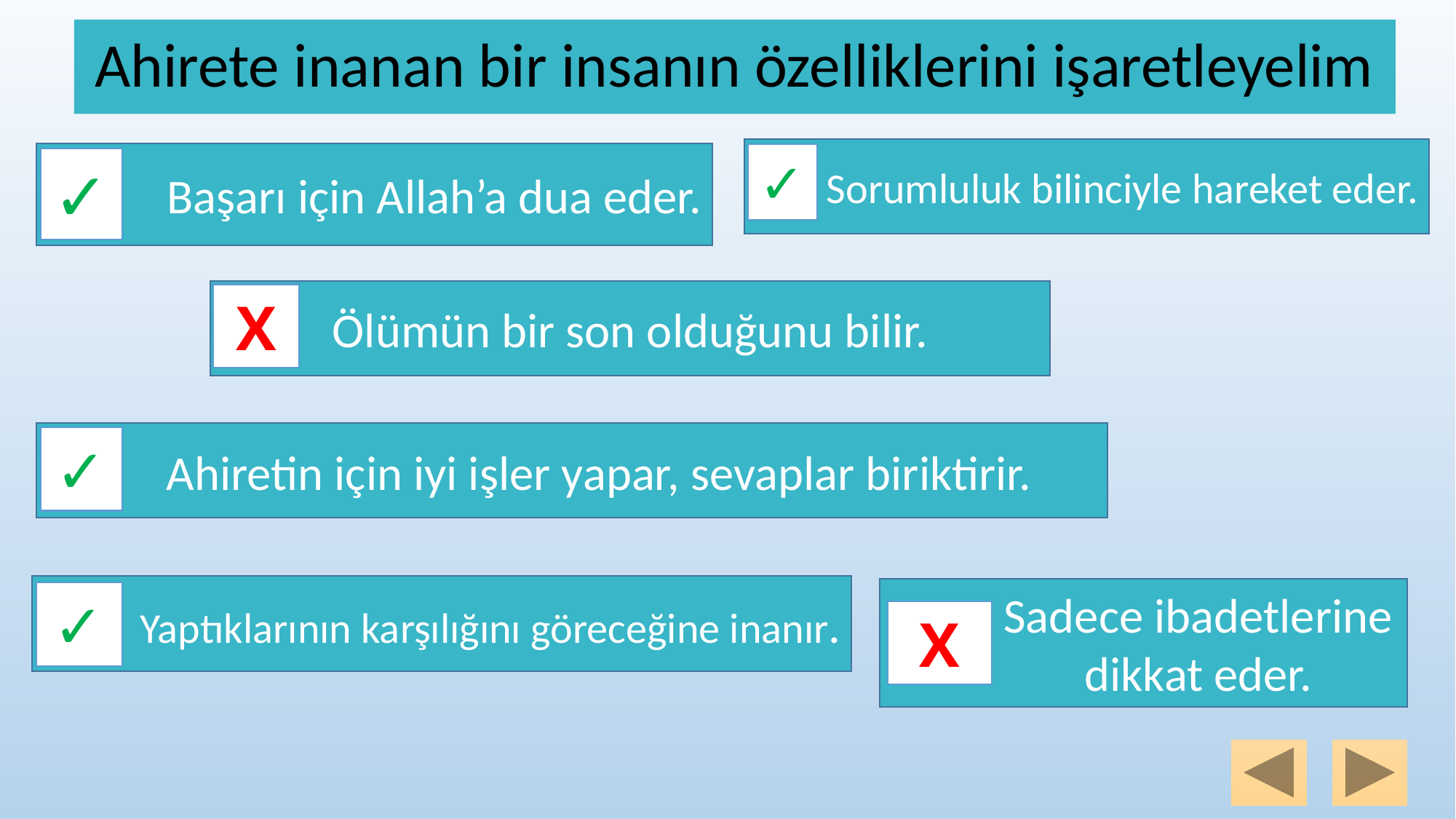

# Ahirete inanan bir insanın özelliklerini işaretleyelim
 Sorumluluk bilinciyle hareket eder.
Başarı için Allah’a dua eder.
✓
✓
Ölümün bir son olduğunu bilir.
X
Ahiretin için iyi işler yapar, sevaplar biriktirir.
✓
Yaptıklarının karşılığını göreceğine inanır.
Sadece ibadetlerine dikkat eder.
✓
X